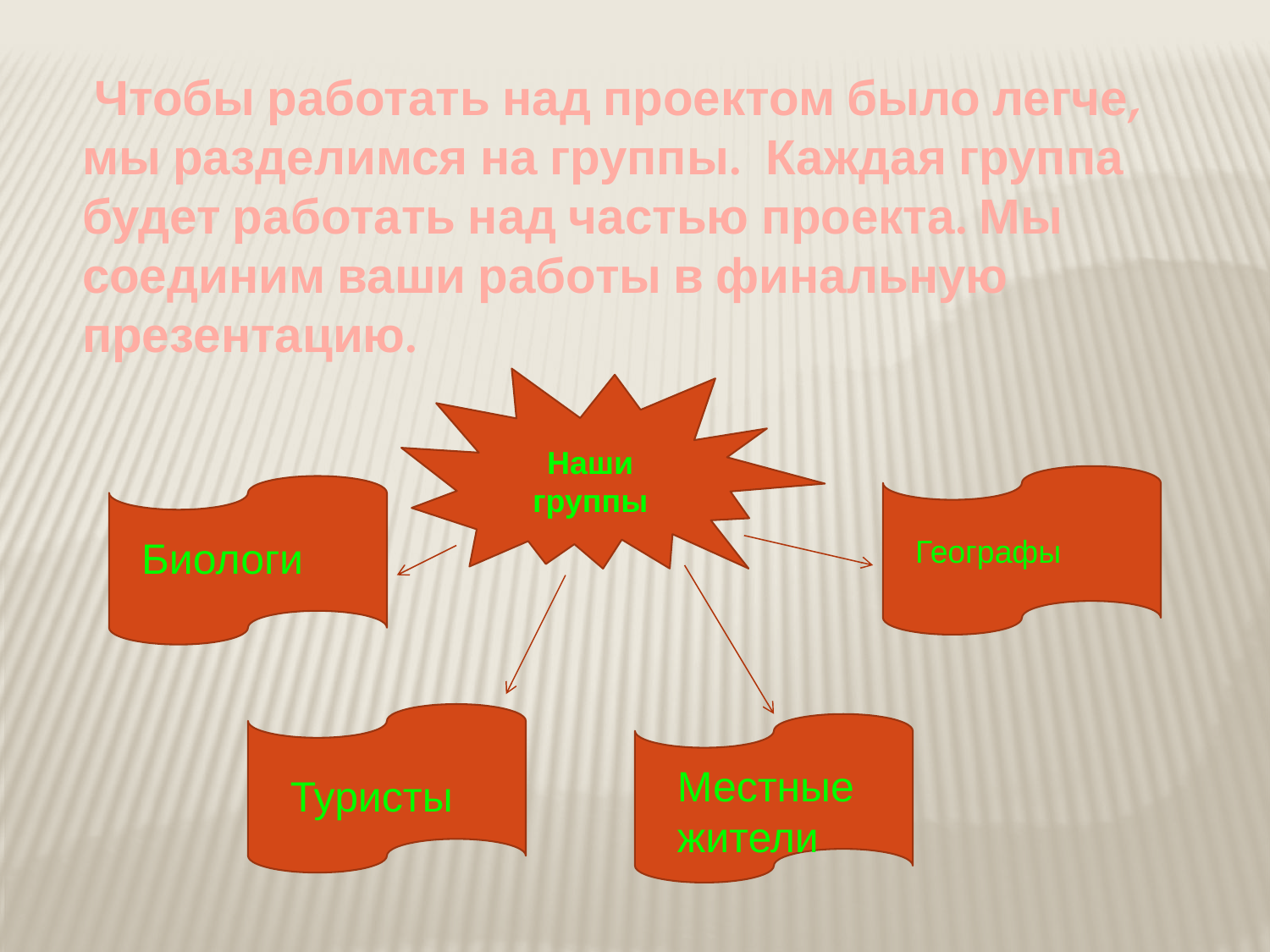

Чтобы работать над проектом было легче, мы разделимся на группы.  Каждая группа будет работать над частью проекта. Мы соединим ваши работы в финальную презентацию.

Наши группы

Биологи
Географы

Местные жители
Туристы